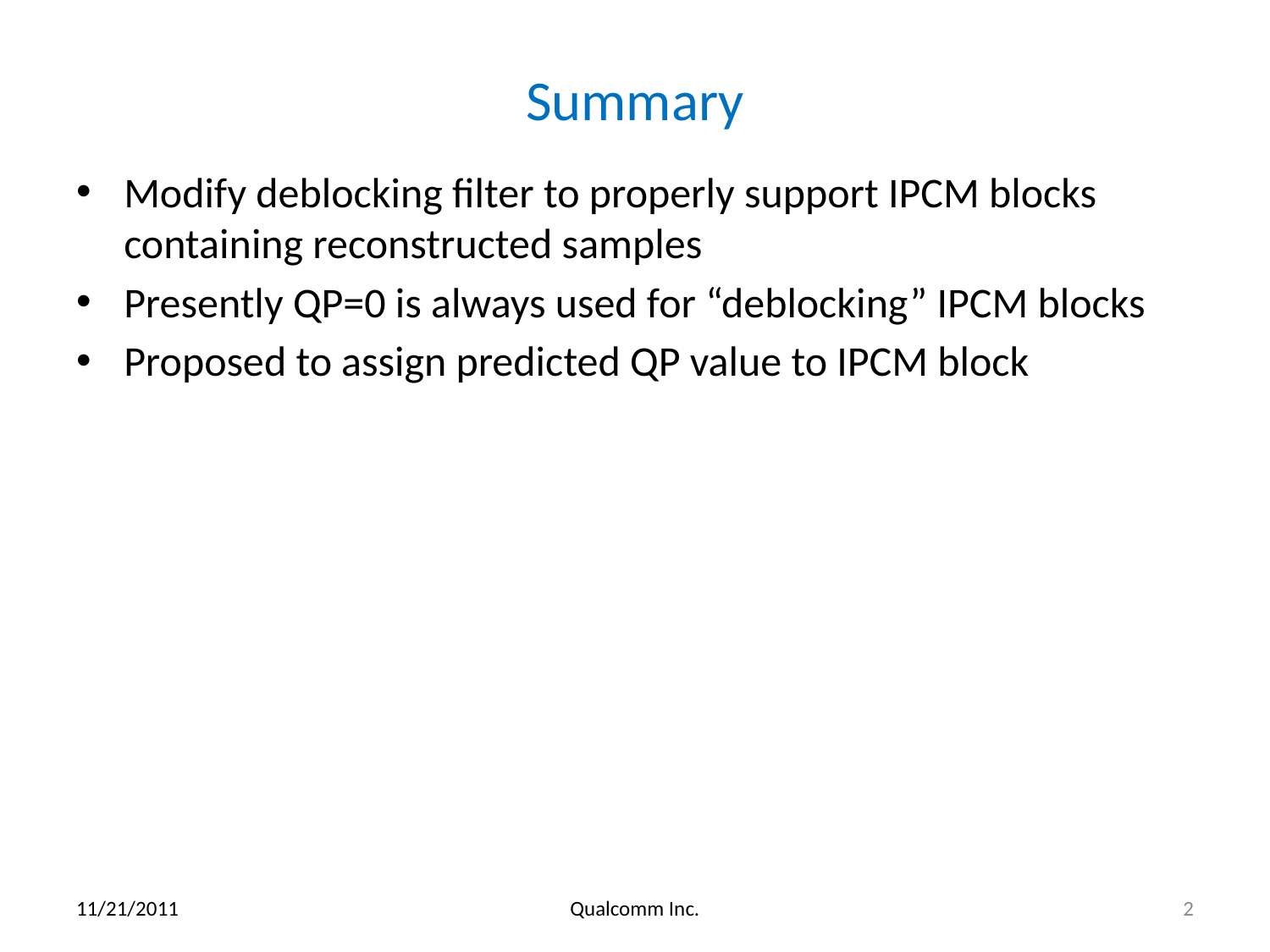

# Summary
Modify deblocking filter to properly support IPCM blocks containing reconstructed samples
Presently QP=0 is always used for “deblocking” IPCM blocks
Proposed to assign predicted QP value to IPCM block
11/21/2011
Qualcomm Inc.
2